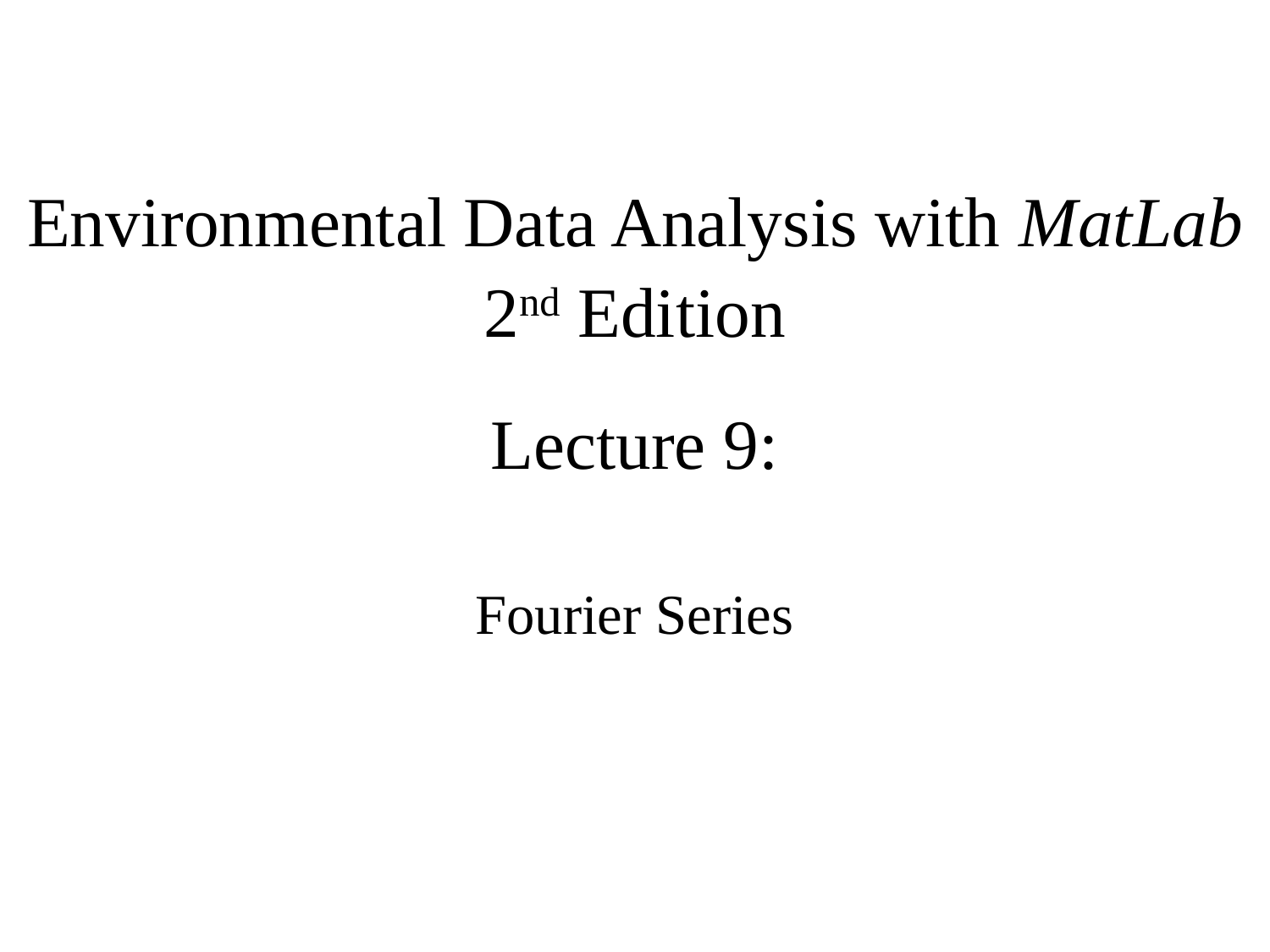

Environmental Data Analysis with MatLab
2nd Edition
Lecture 9:

Fourier Series